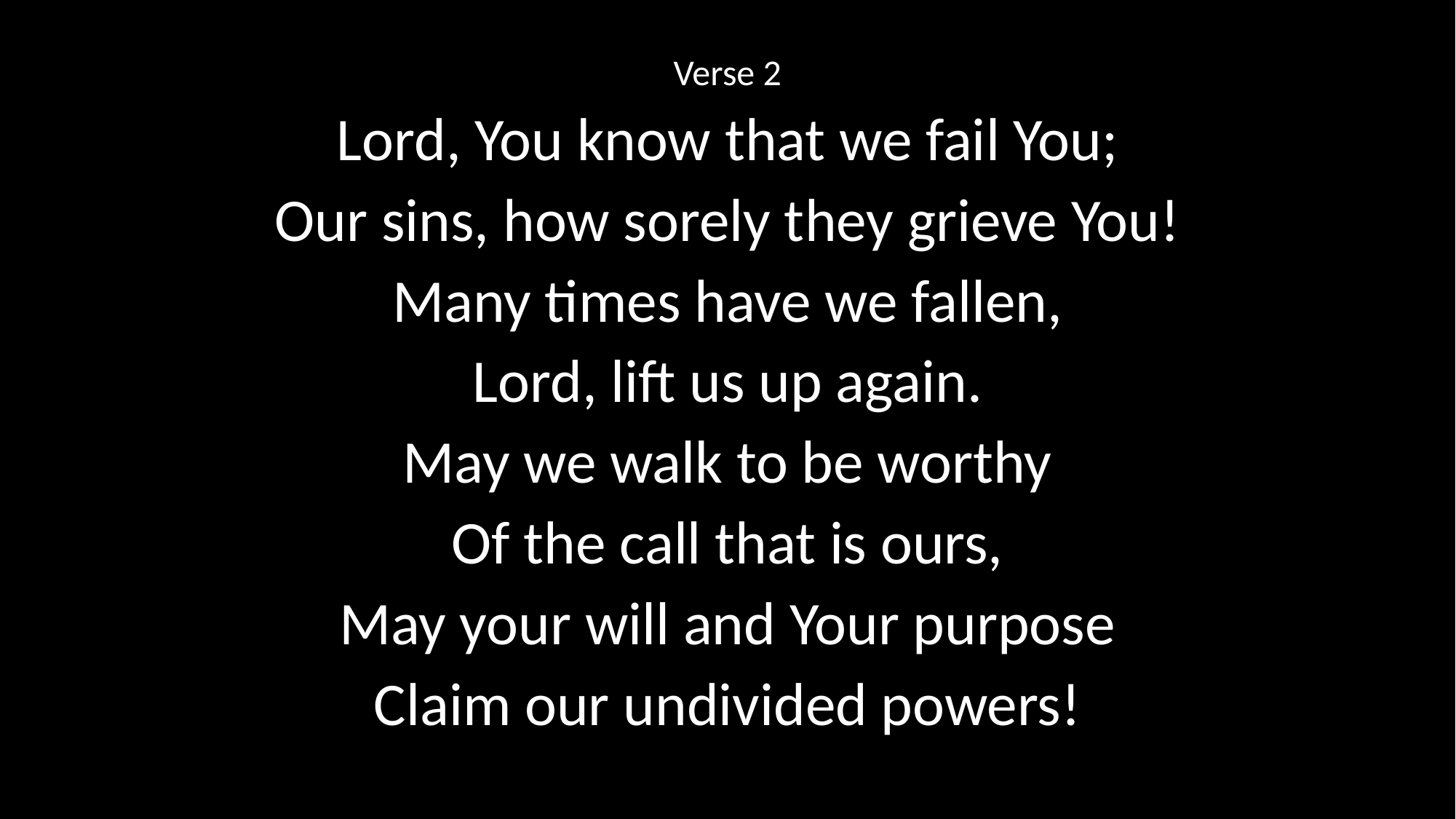

Verse 2
Lord, You know that we fail You;
Our sins, how sorely they grieve You!
Many times have we fallen,
Lord, lift us up again.
May we walk to be worthy
Of the call that is ours,
May your will and Your purpose
Claim our undivided powers!